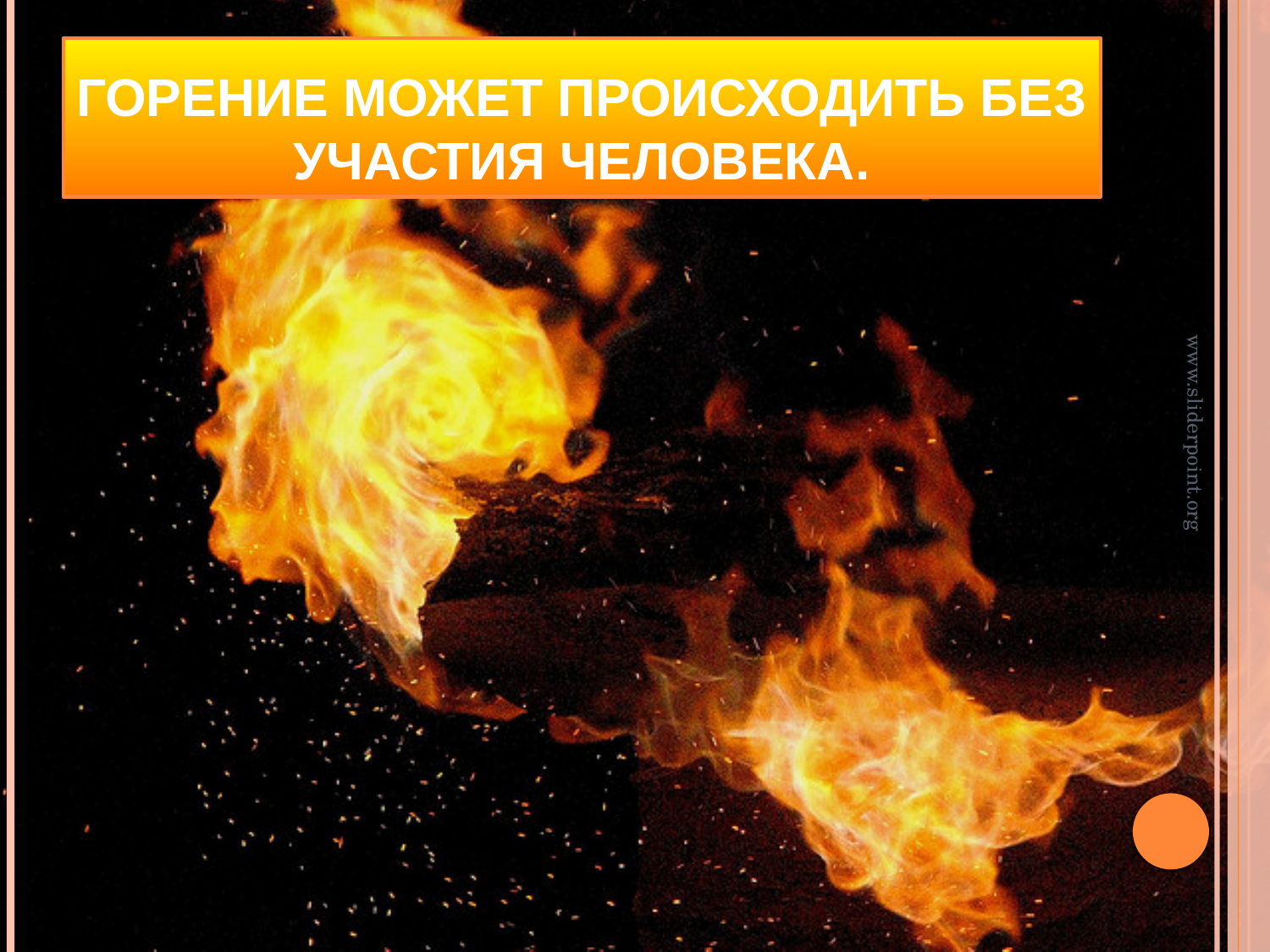

# Горение может происходить без участия человека.
www.sliderpoint.org